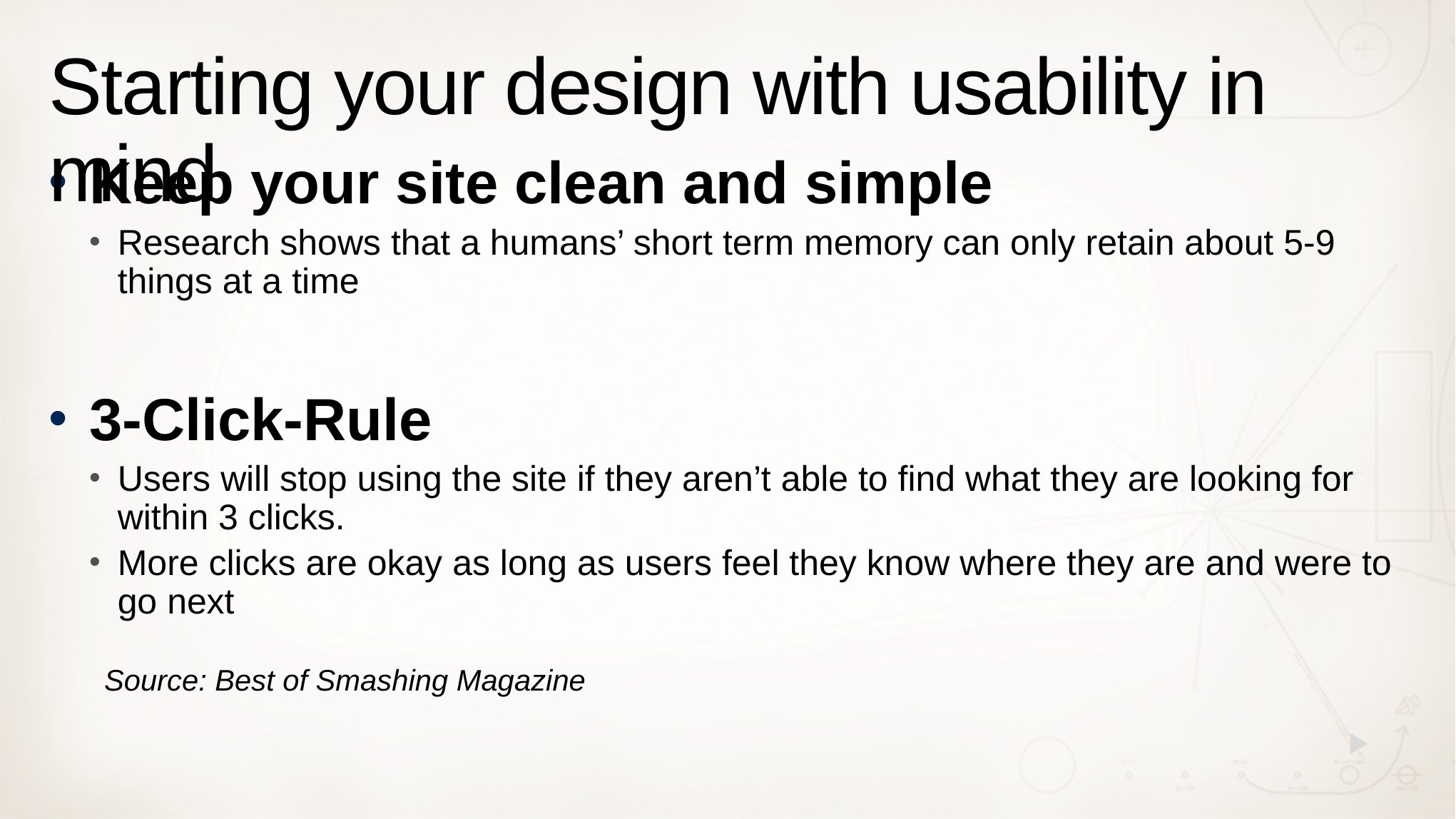

# Starting your design with usability in mind
Keep your site clean and simple
Research shows that a humans’ short term memory can only retain about 5-9 things at a time

3-Click-Rule
Users will stop using the site if they aren’t able to find what they are looking for within 3 clicks.
More clicks are okay as long as users feel they know where they are and were to go next

Source: Best of Smashing Magazine